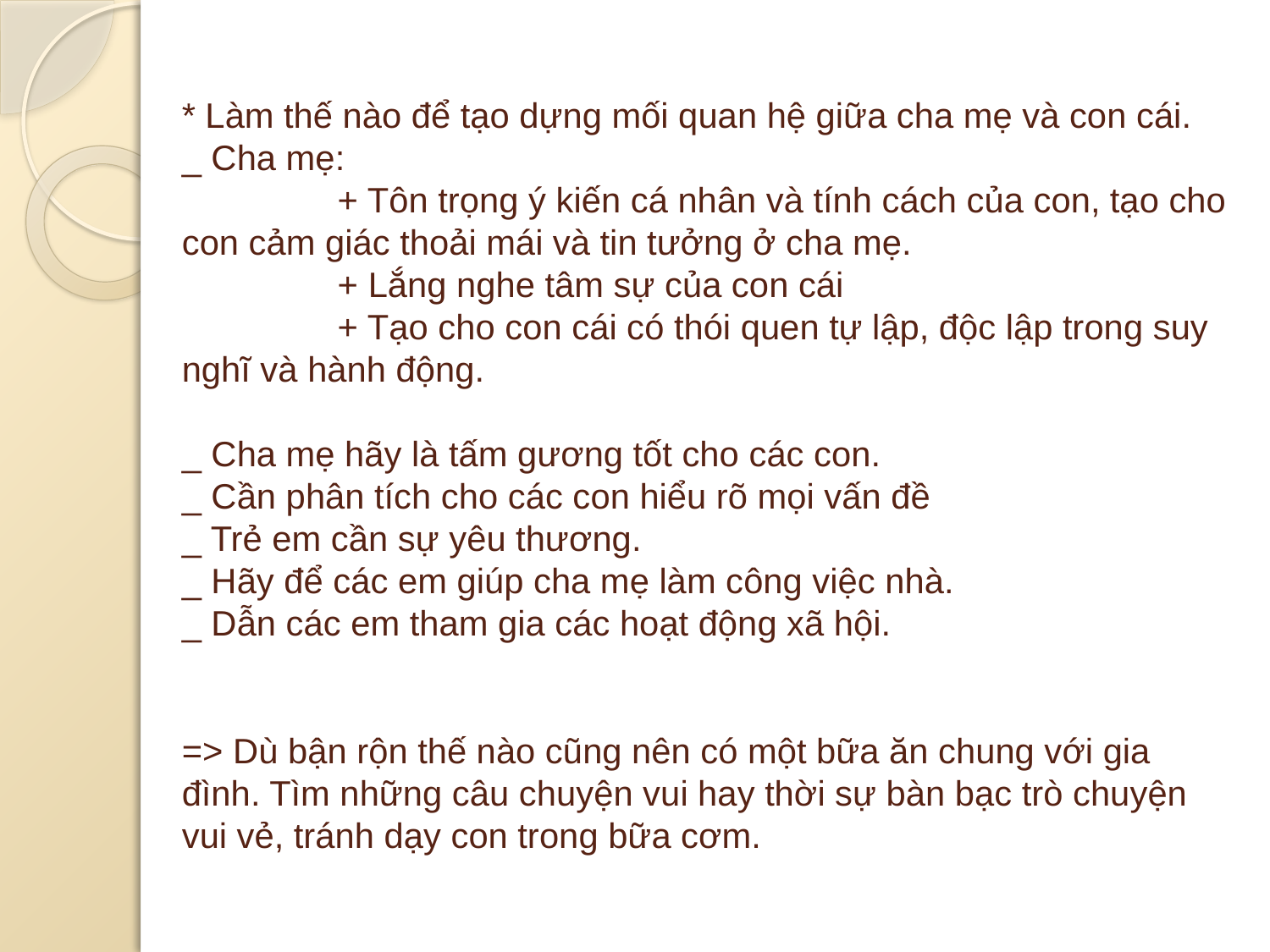

# * Làm thế nào để tạo dựng mối quan hệ giữa cha mẹ và con cái. _ Cha mẹ: + Tôn trọng ý kiến cá nhân và tính cách của con, tạo cho con cảm giác thoải mái và tin tưởng ở cha mẹ.                 + Lắng nghe tâm sự của con cái                 + Tạo cho con cái có thói quen tự lập, độc lập trong suy nghĩ và hành động. _ Cha mẹ hãy là tấm gương tốt cho các con. _ Cần phân tích cho các con hiểu rõ mọi vấn đề _ Trẻ em cần sự yêu thương. _ Hãy để các em giúp cha mẹ làm công việc nhà. _ Dẫn các em tham gia các hoạt động xã hội. => Dù bận rộn thế nào cũng nên có một bữa ăn chung với gia đình. Tìm những câu chuyện vui hay thời sự bàn bạc trò chuyện vui vẻ, tránh dạy con trong bữa cơm.